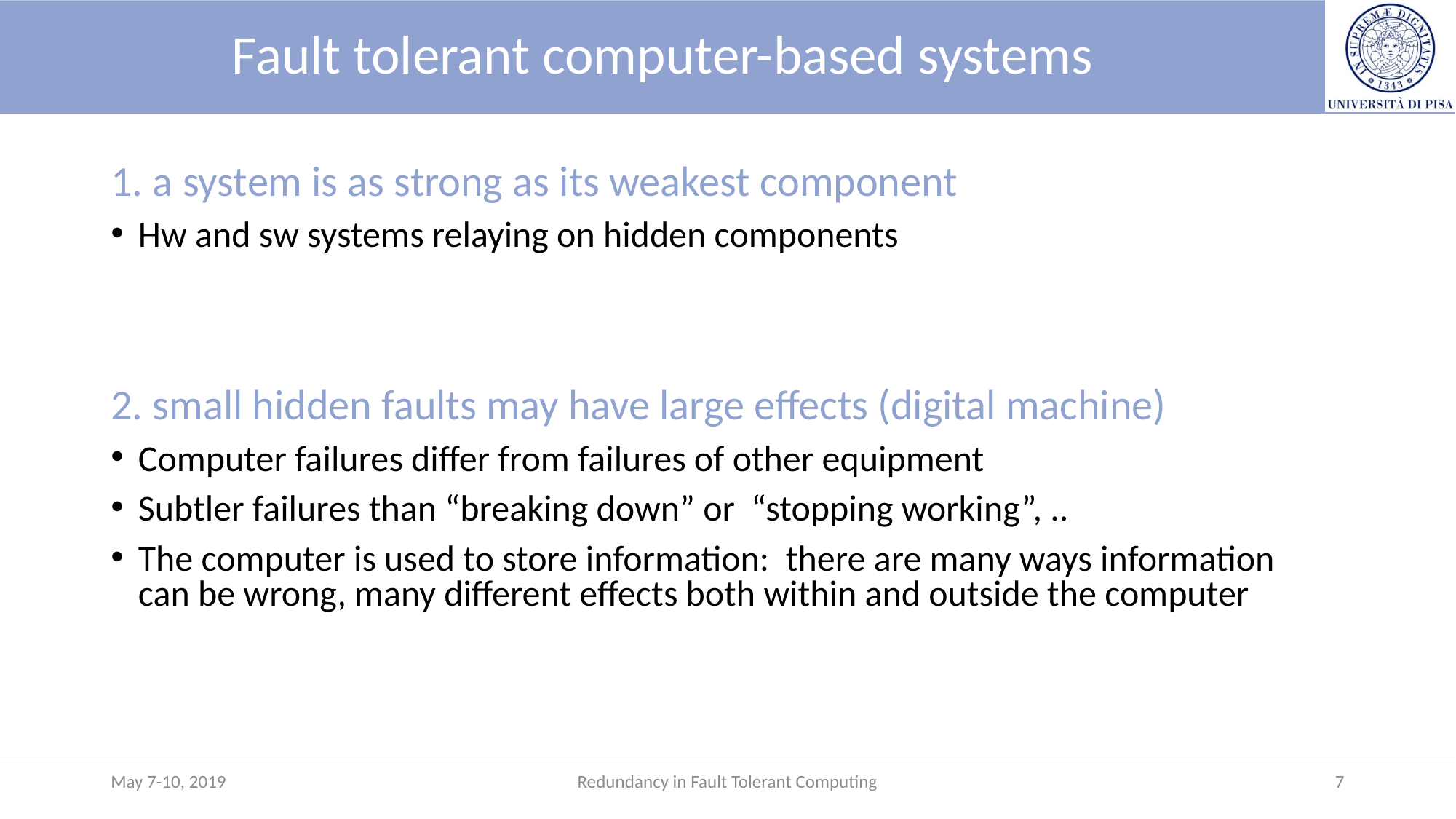

# Fault tolerant computer-based systems
1. a system is as strong as its weakest component
Hw and sw systems relaying on hidden components

2. small hidden faults may have large effects (digital machine)
Computer failures differ from failures of other equipment
Subtler failures than “breaking down” or  “stopping working”, ..
The computer is used to store information:  there are many ways information can be wrong, many different effects both within and outside the computer
May 7-10, 2019
Redundancy in Fault Tolerant Computing
7